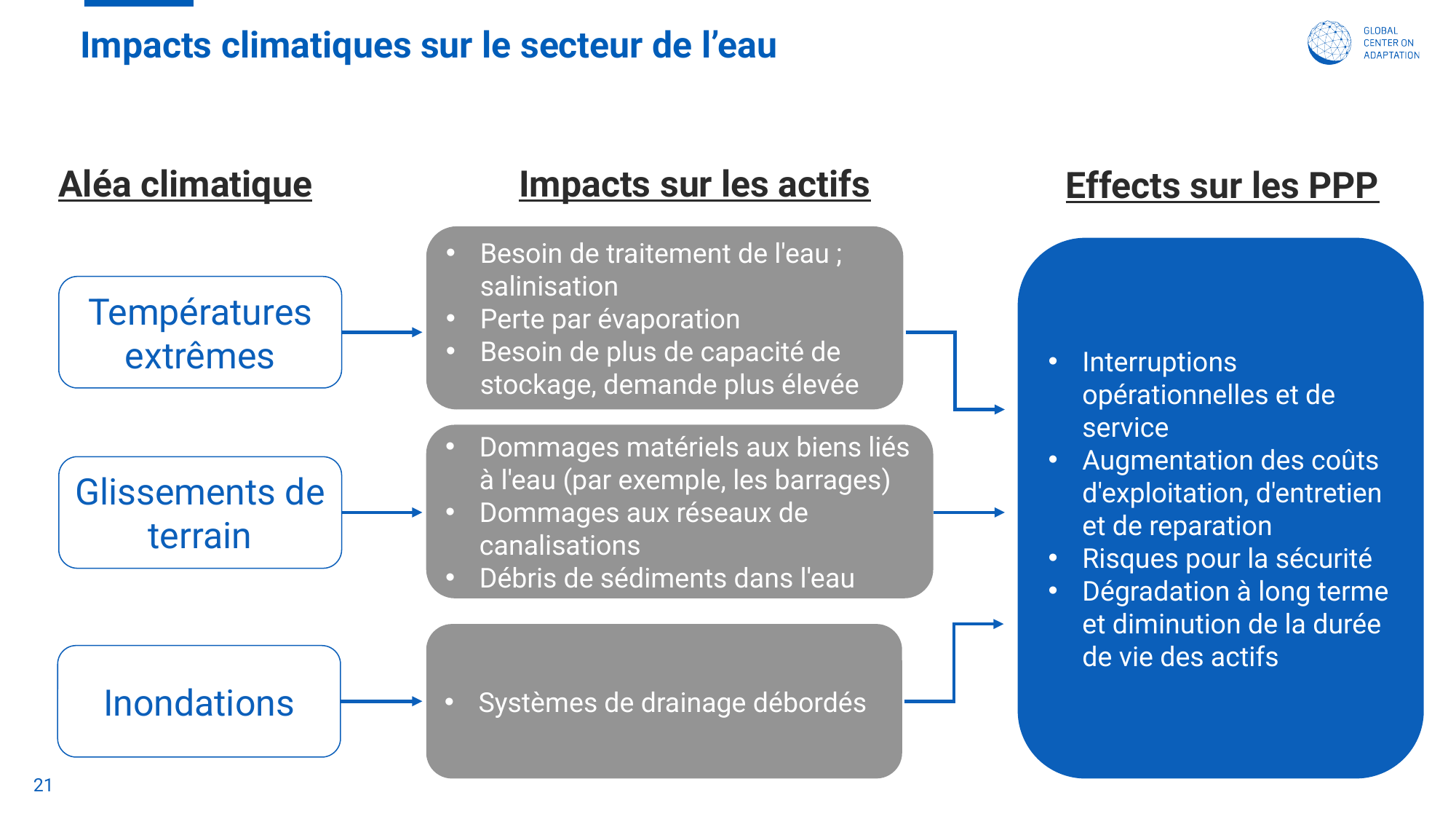

# Impacts climatiques sur le secteur de l’eau
Impacts sur les actifs
Aléa climatique
Effects sur les PPP
Besoin de traitement de l'eau ; salinisation
Perte par évaporation
Besoin de plus de capacité de stockage, demande plus élevée
Interruptions opérationnelles et de service
Augmentation des coûts d'exploitation, d'entretien et de reparation
Risques pour la sécurité
Dégradation à long terme et diminution de la durée de vie des actifs
Températures extrêmes
Dommages matériels aux biens liés à l'eau (par exemple, les barrages)
Dommages aux réseaux de canalisations
Débris de sédiments dans l'eau
Glissements de terrain
Systèmes de drainage débordés
Inondations